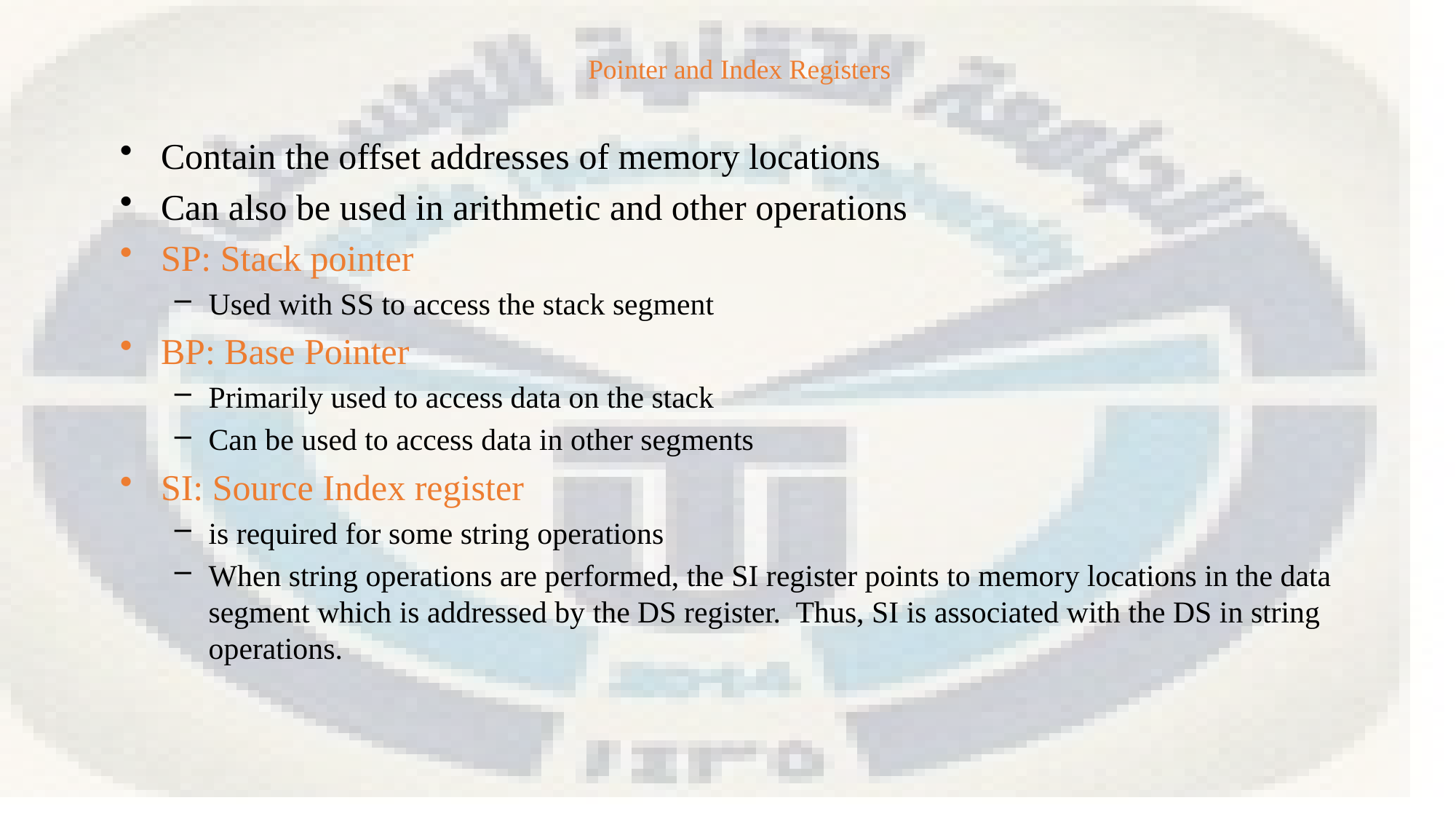

Pointer and Index Registers
Contain the offset addresses of memory locations
Can also be used in arithmetic and other operations
SP: Stack pointer
Used with SS to access the stack segment
BP: Base Pointer
Primarily used to access data on the stack
Can be used to access data in other segments
SI: Source Index register
is required for some string operations
When string operations are performed, the SI register points to memory locations in the data segment which is addressed by the DS register.  Thus, SI is associated with the DS in string operations.